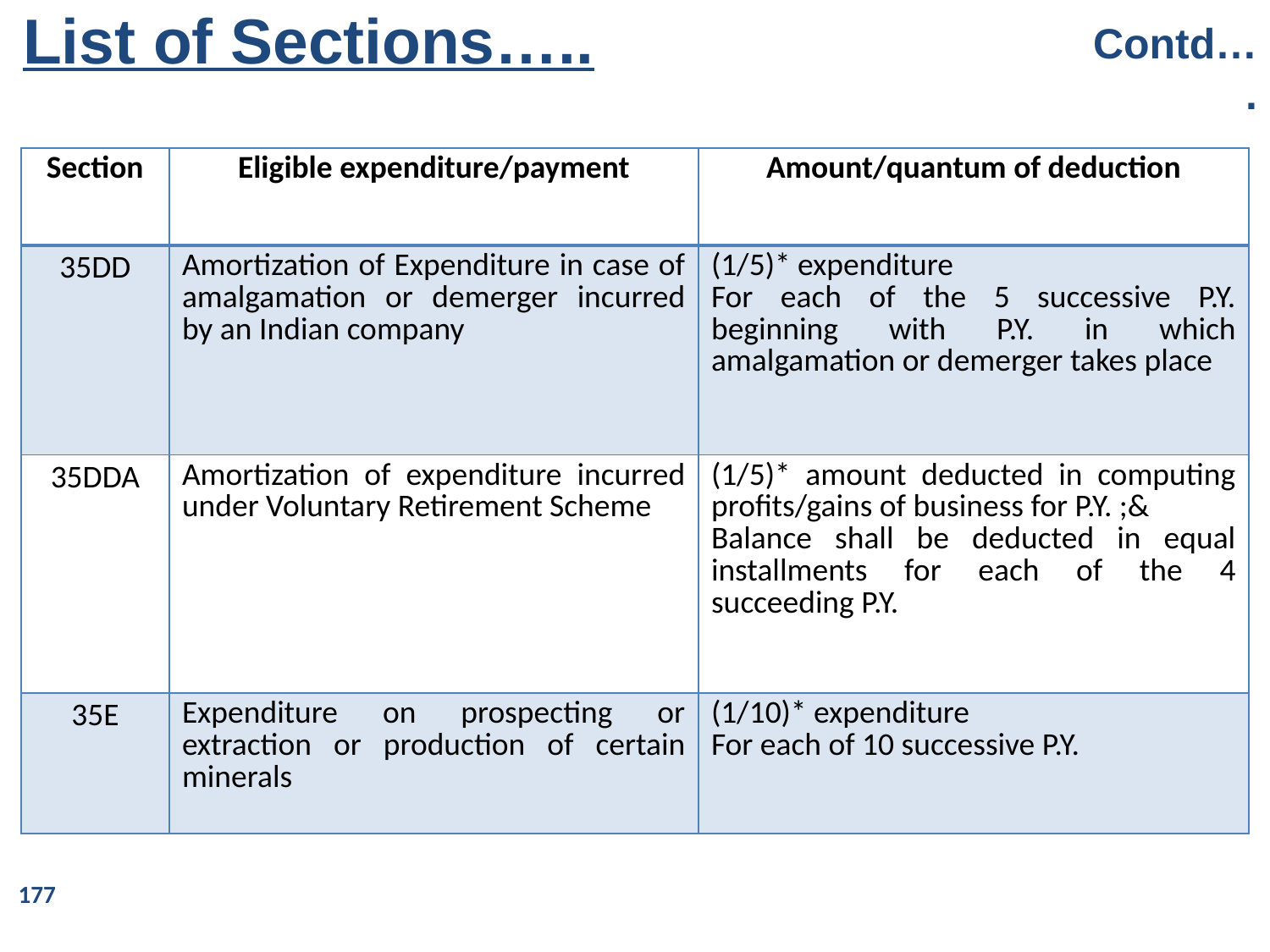

List of Sections…..
Contd….
| Section | Eligible expenditure/payment | Amount/quantum of deduction |
| --- | --- | --- |
| 35DD | Amortization of Expenditure in case of amalgamation or demerger incurred by an Indian company | (1/5)\* expenditure For each of the 5 successive P.Y. beginning with P.Y. in which amalgamation or demerger takes place |
| 35DDA | Amortization of expenditure incurred under Voluntary Retirement Scheme | (1/5)\* amount deducted in computing profits/gains of business for P.Y. ;& Balance shall be deducted in equal installments for each of the 4 succeeding P.Y. |
| 35E | Expenditure on prospecting or extraction or production of certain minerals | (1/10)\* expenditure For each of 10 successive P.Y. |
177